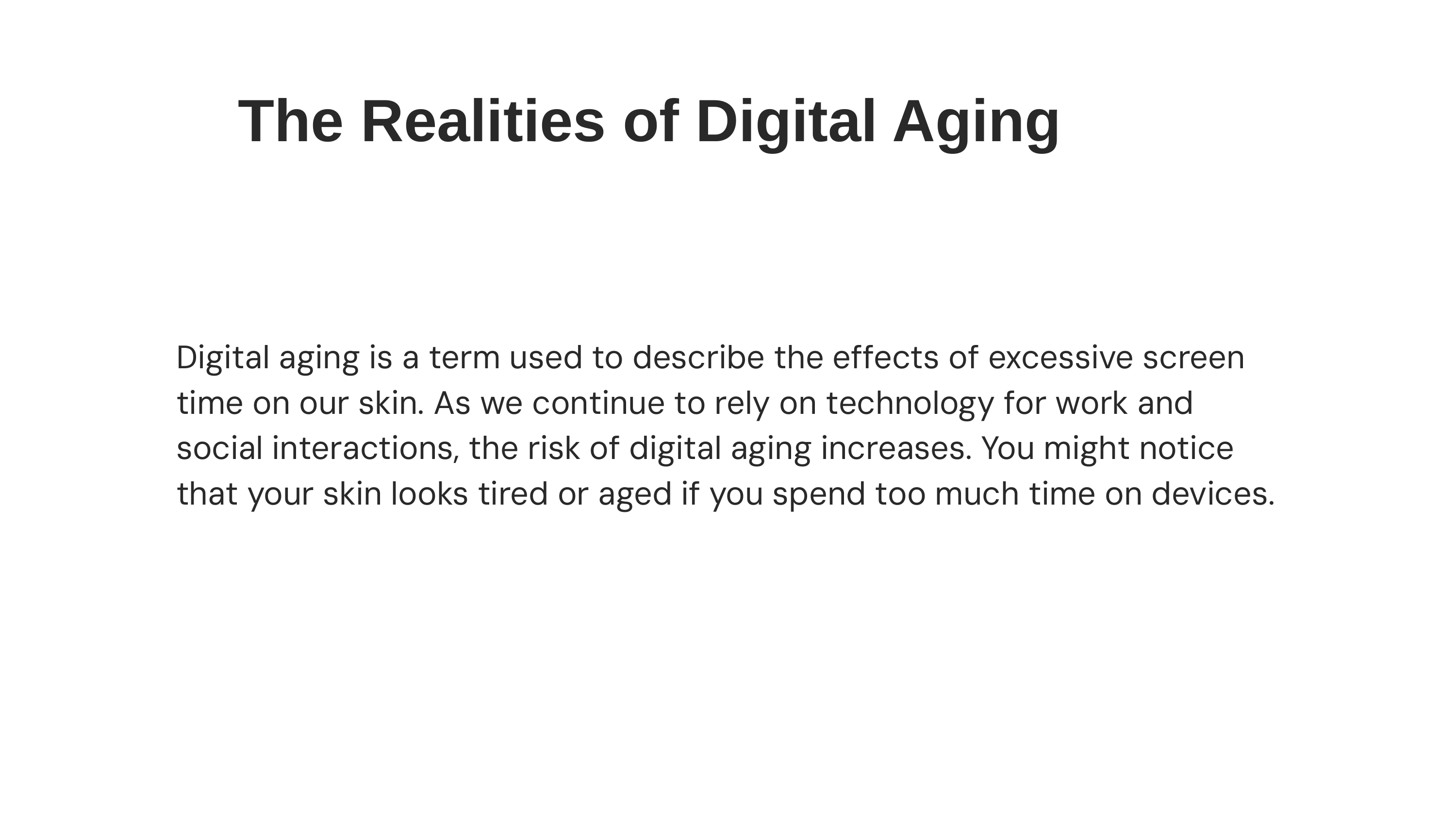

The Realities of Digital Aging
Digital aging is a term used to describe the effects of excessive screen time on our skin. As we continue to rely on technology for work and social interactions, the risk of digital aging increases. You might notice that your skin looks tired or aged if you spend too much time on devices.